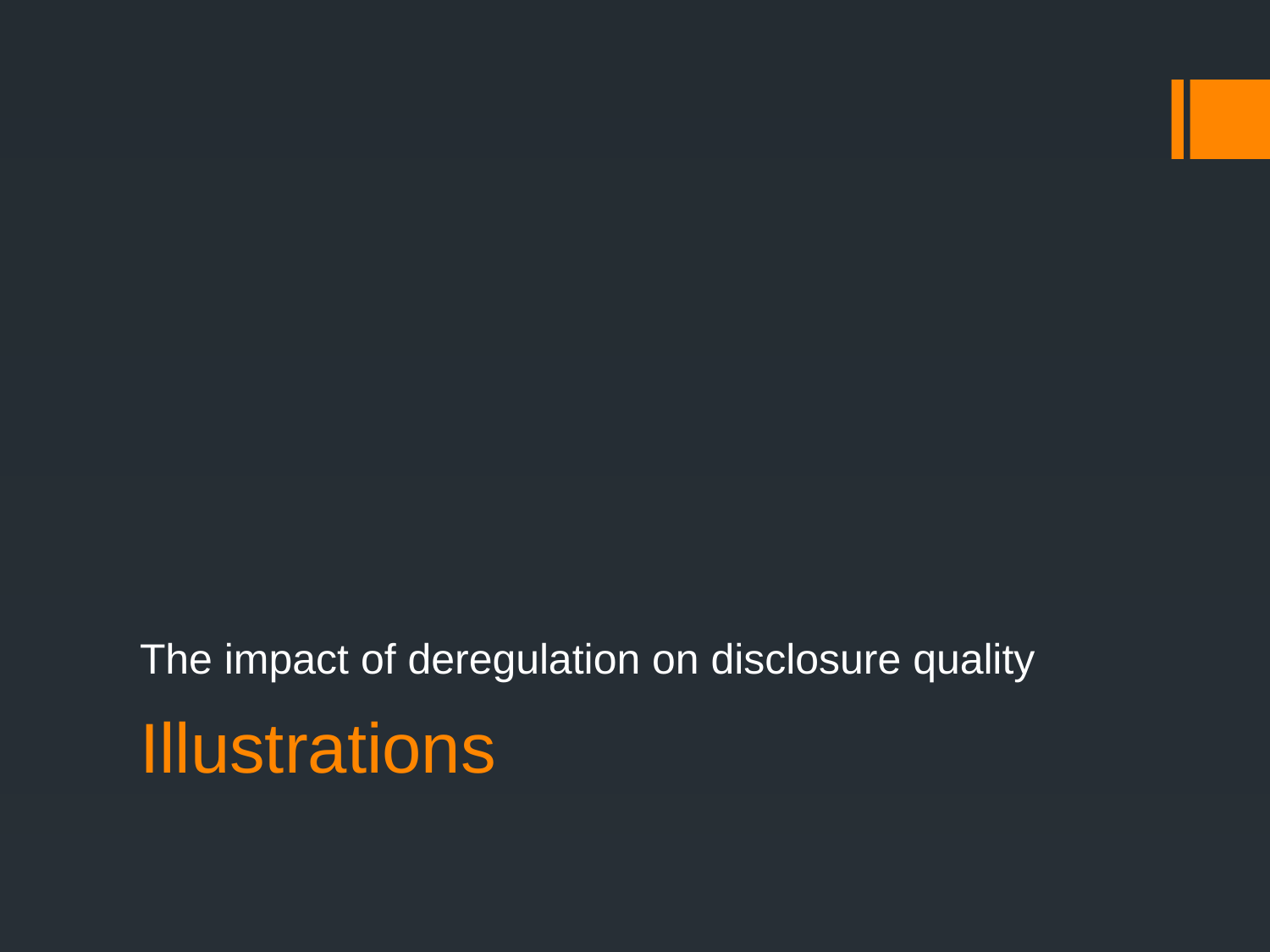

The impact of deregulation on disclosure quality
# Illustrations